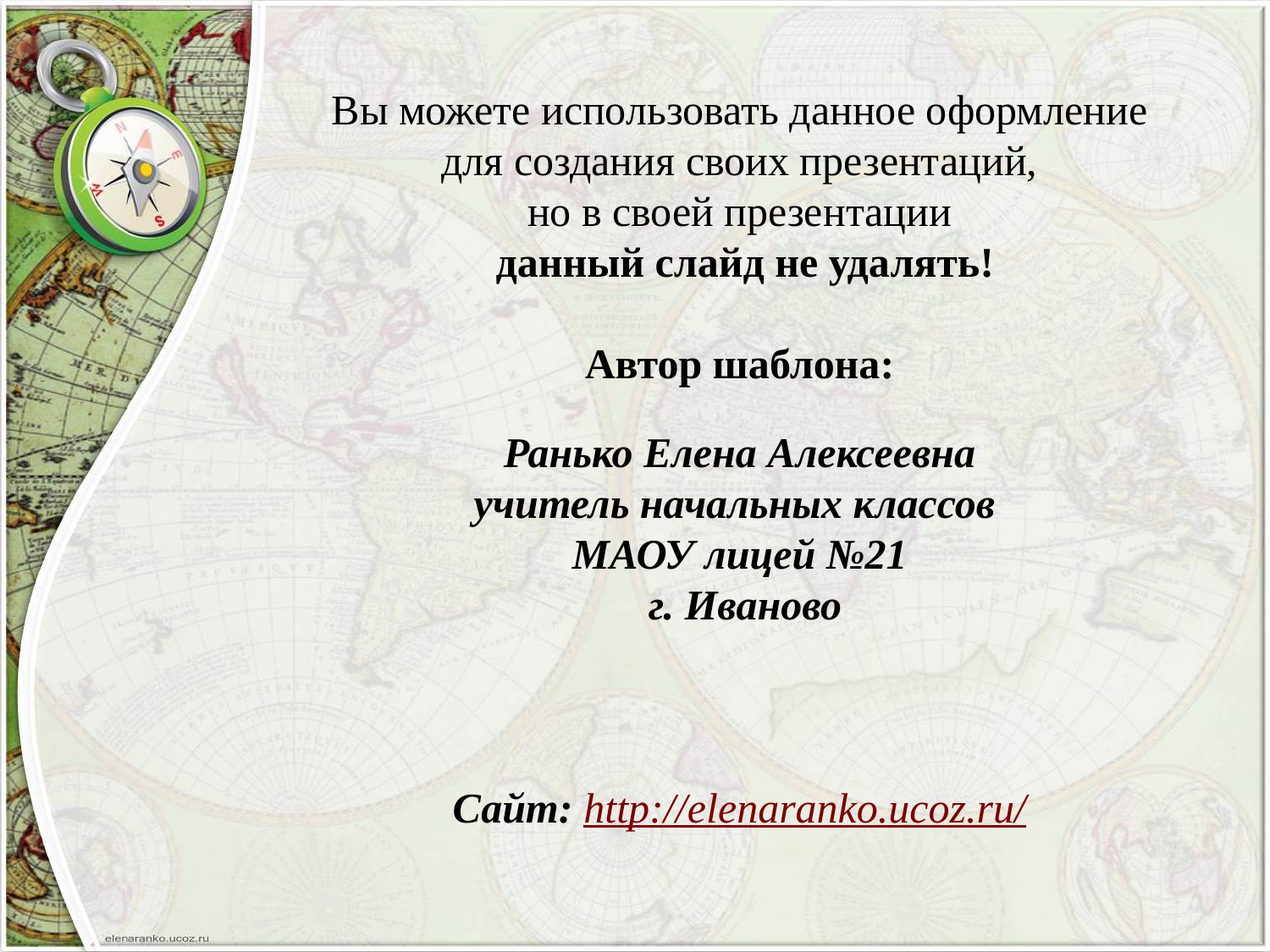

Вы можете использовать данное оформление
для создания своих презентаций,
но в своей презентации
данный слайд не удалять!

Автор шаблона:

Ранько Елена Алексеевна
учитель начальных классов
МАОУ лицей №21
г. Иваново

Сайт: http://elenaranko.ucoz.ru/